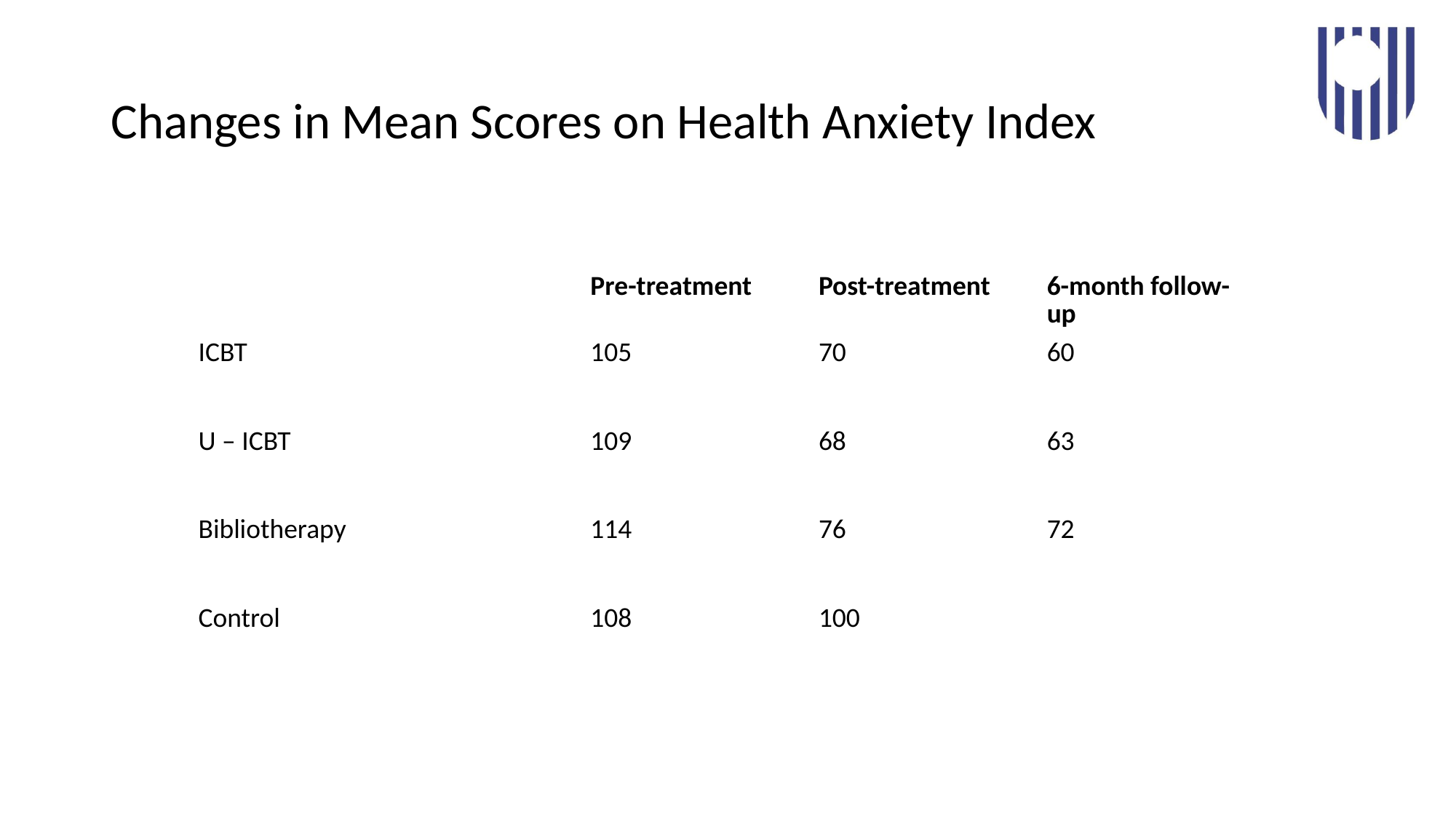

# Changes in Mean Scores on Health Anxiety Index
|  | Pre-treatment | Post-treatment | 6-month follow-up |
| --- | --- | --- | --- |
| ICBT | 105 | 70 | 60 |
|  |  |  |  |
| U – ICBT | 109 | 68 | 63 |
|  |  |  |  |
| Bibliotherapy | 114 | 76 | 72 |
|  |  |  |  |
| Control | 108 | 100 |  |